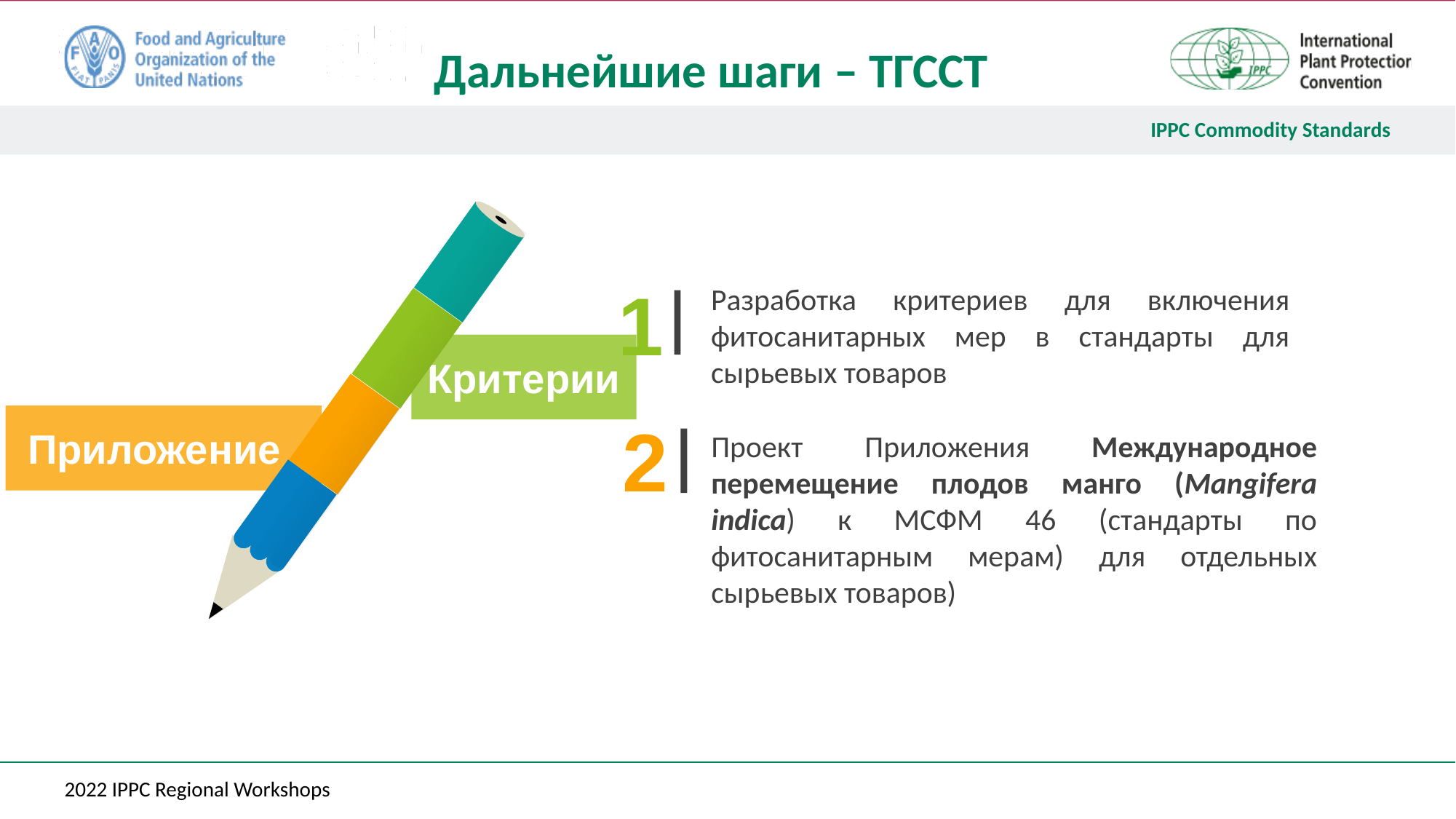

# Дальнейшие шаги – ТГССТ

1
Разработка критериев для включения фитосанитарных мер в стандарты для сырьевых товаров

Критерии
 Приложение
2
Проект Приложения Международное перемещение плодов манго (Mangifera indica) к МСФМ 46 (стандарты по фитосанитарным мерам) для отдельных сырьевых товаров)